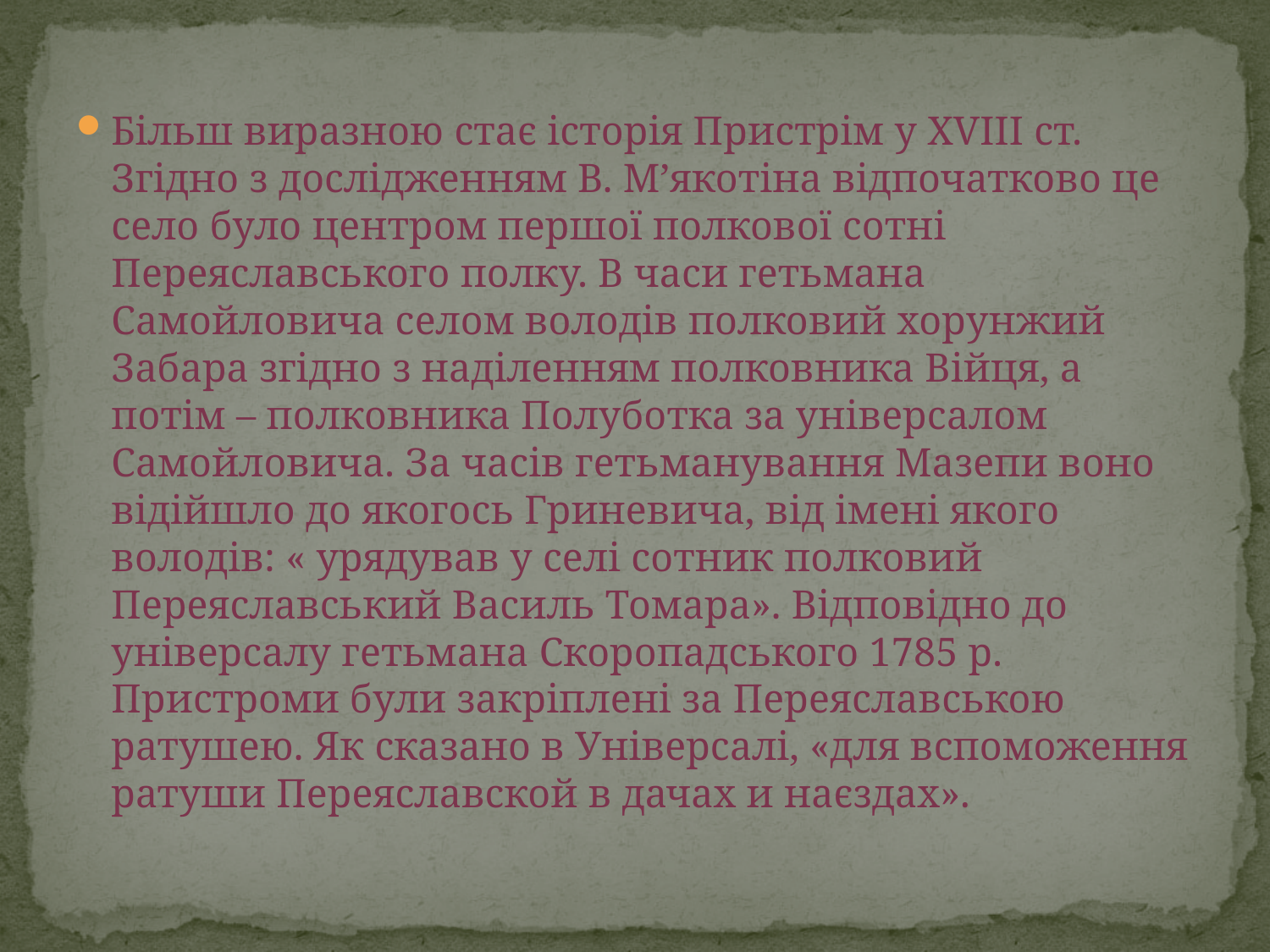

#
Більш виразною стає історія Пристрім у XVIII ст. Згідно з дослідженням В. М’якотіна відпочатково це село було центром першої полкової сотні Переяславського полку. В часи гетьмана Самойловича селом володів полковий хорунжий Забара згідно з наділенням полковника Війця, а потім – полковника Полуботка за універсалом Самойловича. За часів гетьманування Мазепи воно відійшло до якогось Гриневича, від імені якого володів: « урядував у селі сотник полковий Переяславський Василь Томара». Відповідно до універсалу гетьмана Скоропадського 1785 р. Пристроми були закріплені за Переяславською ратушею. Як сказано в Універсалі, «для вспоможення ратуши Переяславской в дачах и наєздах».